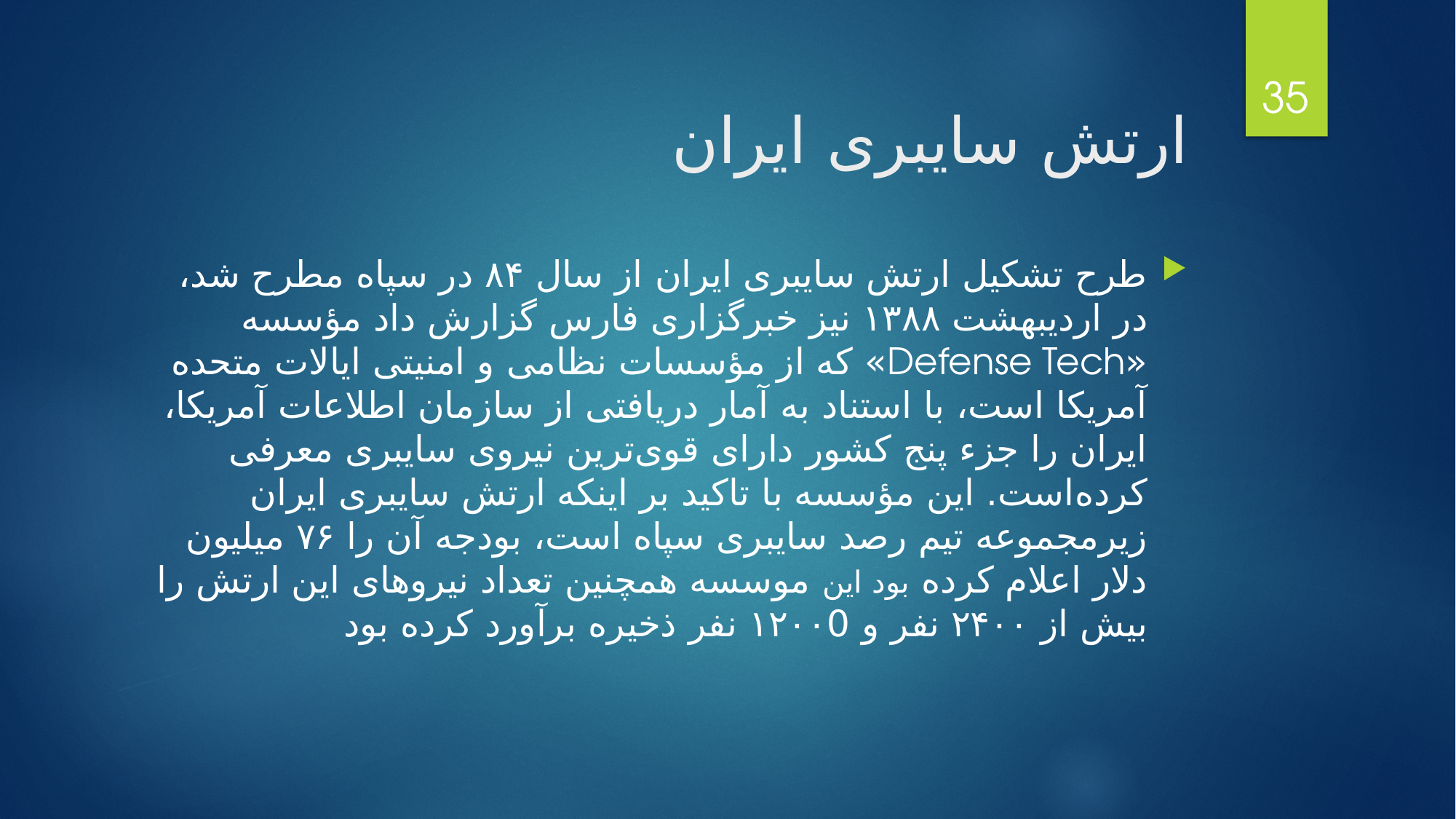

35
ارتش سایبری ایران
طرح تشکیل ارتش سایبری ایران از سال ۸۴ در سپاه مطرح شد، در اردیبهشت ۱۳۸۸ نیز خبرگزاری فارس گزارش داد مؤسسه «Defense Tech» که از مؤسسات نظامی و امنیتی ایالات متحده آمریکا است، با استناد به آمار دریافتی از سازمان اطلاعات آمریکا، ایران را جزء پنج کشور دارای قوی‌ترین نیروی سایبری معرفی کرده‌است. این مؤسسه با تاکید بر اینکه ارتش سایبری ایران زیرمجموعه تیم رصد سایبری سپاه است، بودجه آن را ۷۶ میلیون دلار اعلام کرده بود این موسسه همچنین تعداد نیروهای این ارتش را بیش از ۲۴۰۰ نفر و ۱۲۰۰0 نفر ذخیره برآورد کرده بود